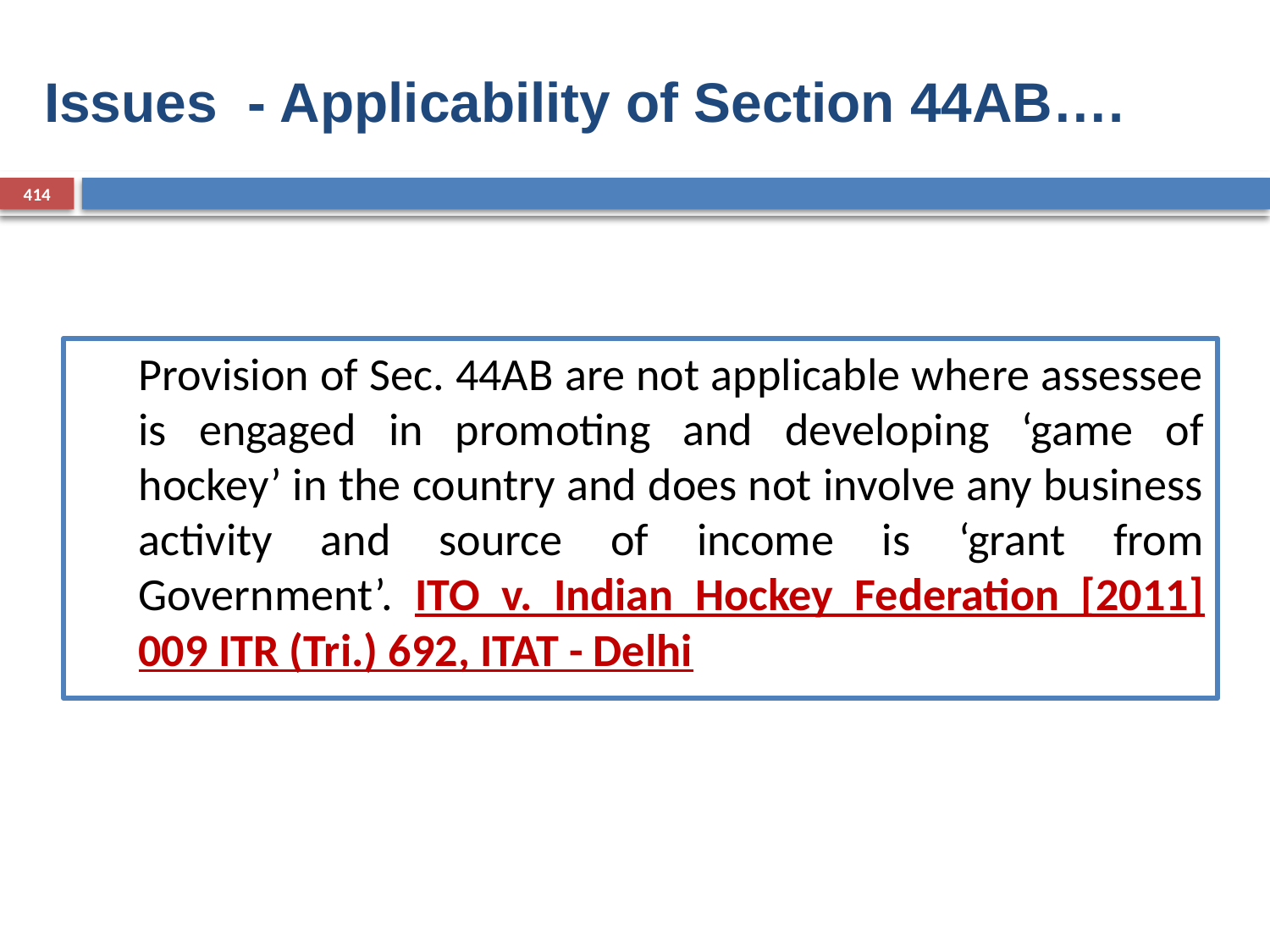

# Issues  - Applicability of Section 44AB….
414
	Provision of Sec. 44AB are not applicable where assessee is engaged in promoting and developing ‘game of hockey’ in the country and does not involve any business activity and source of income is ‘grant from Government’. ITO v. Indian Hockey Federation [2011] 009 ITR (Tri.) 692, ITAT - Delhi